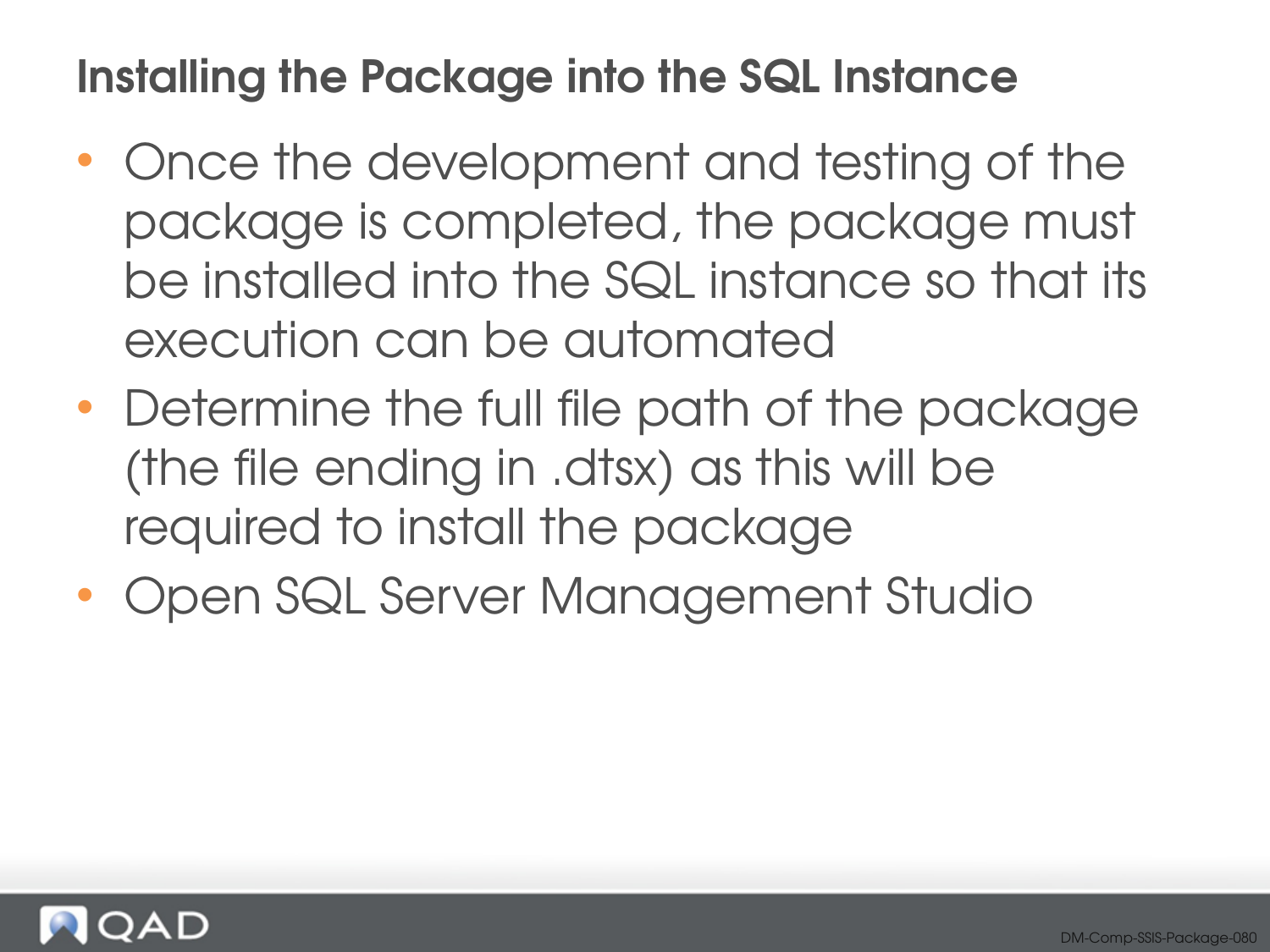

# Installing the Package into the SQL Instance
Once the development and testing of the package is completed, the package must be installed into the SQL instance so that its execution can be automated
Determine the full file path of the package (the file ending in .dtsx) as this will be required to install the package
Open SQL Server Management Studio
DM-Comp-SSIS-Package-080